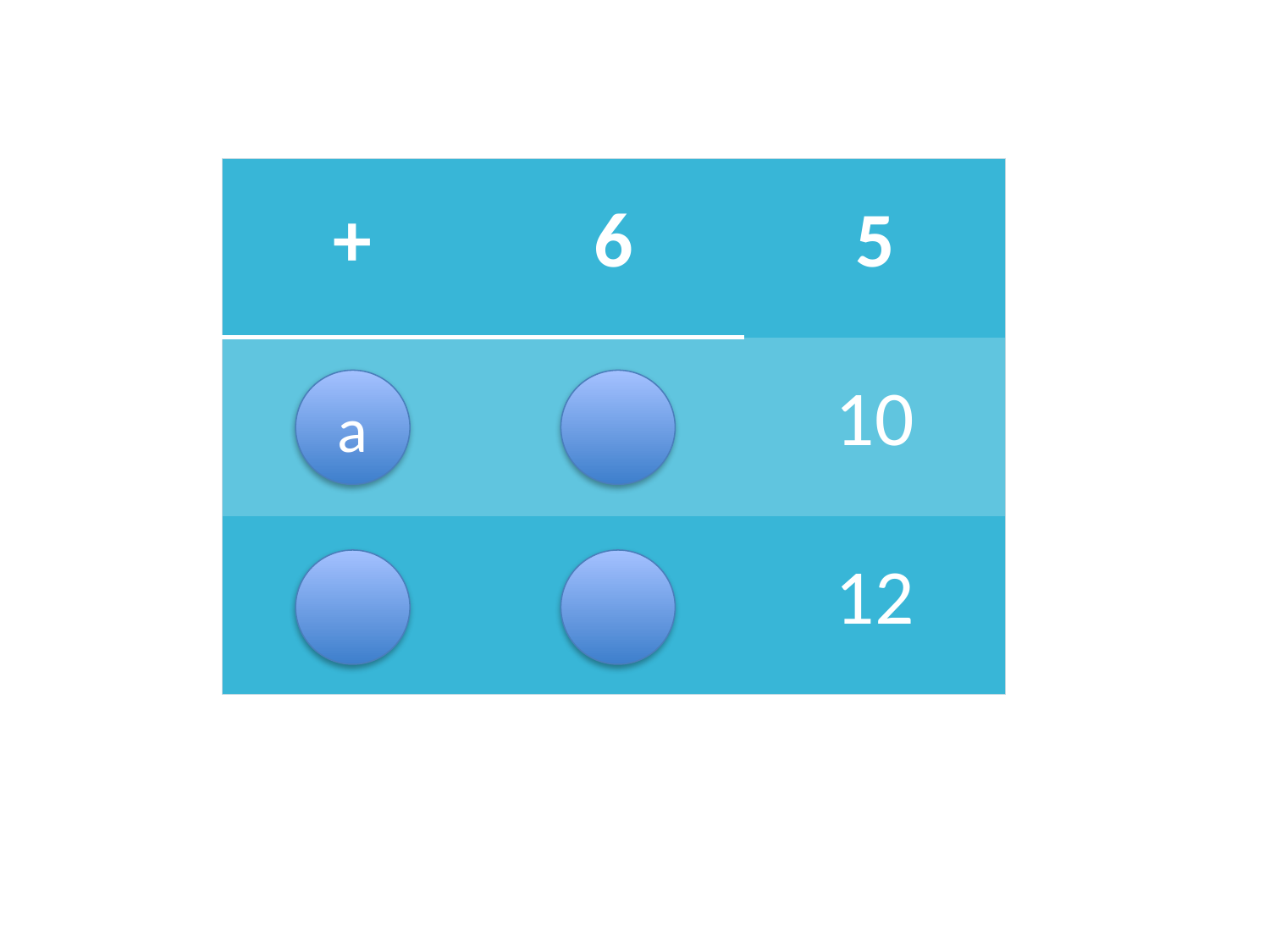

| + | 6 | 5 |
| --- | --- | --- |
| 5 | 11 | 10 |
| 7 | 13 | 12 |
a